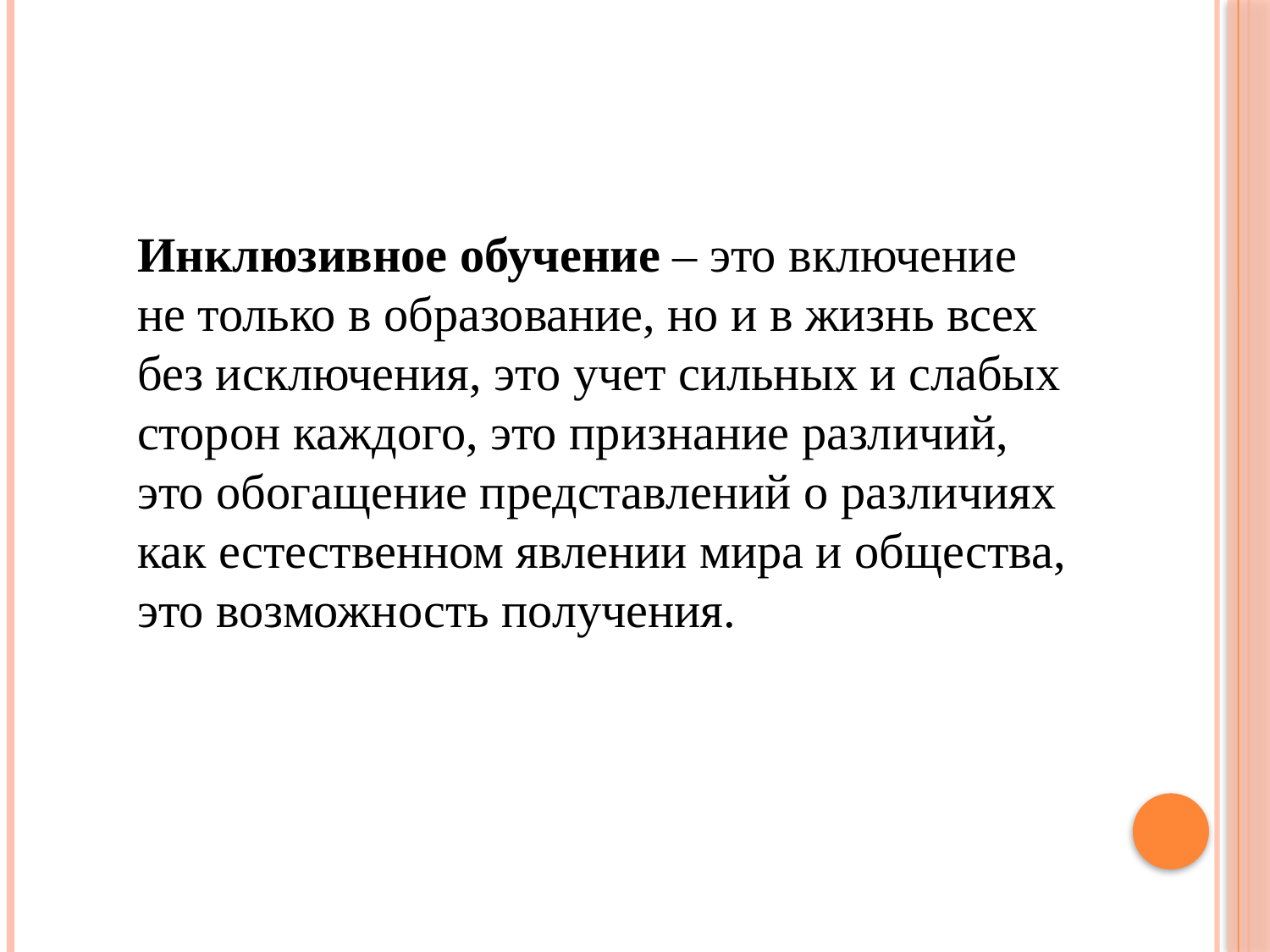

Инклюзивное обучение – это включение не только в образование, но и в жизнь всех без исключения, это учет сильных и слабых сторон каждого, это признание различий, это обогащение представлений о различиях как естественном явлении мира и общества, это возможность получения.
#